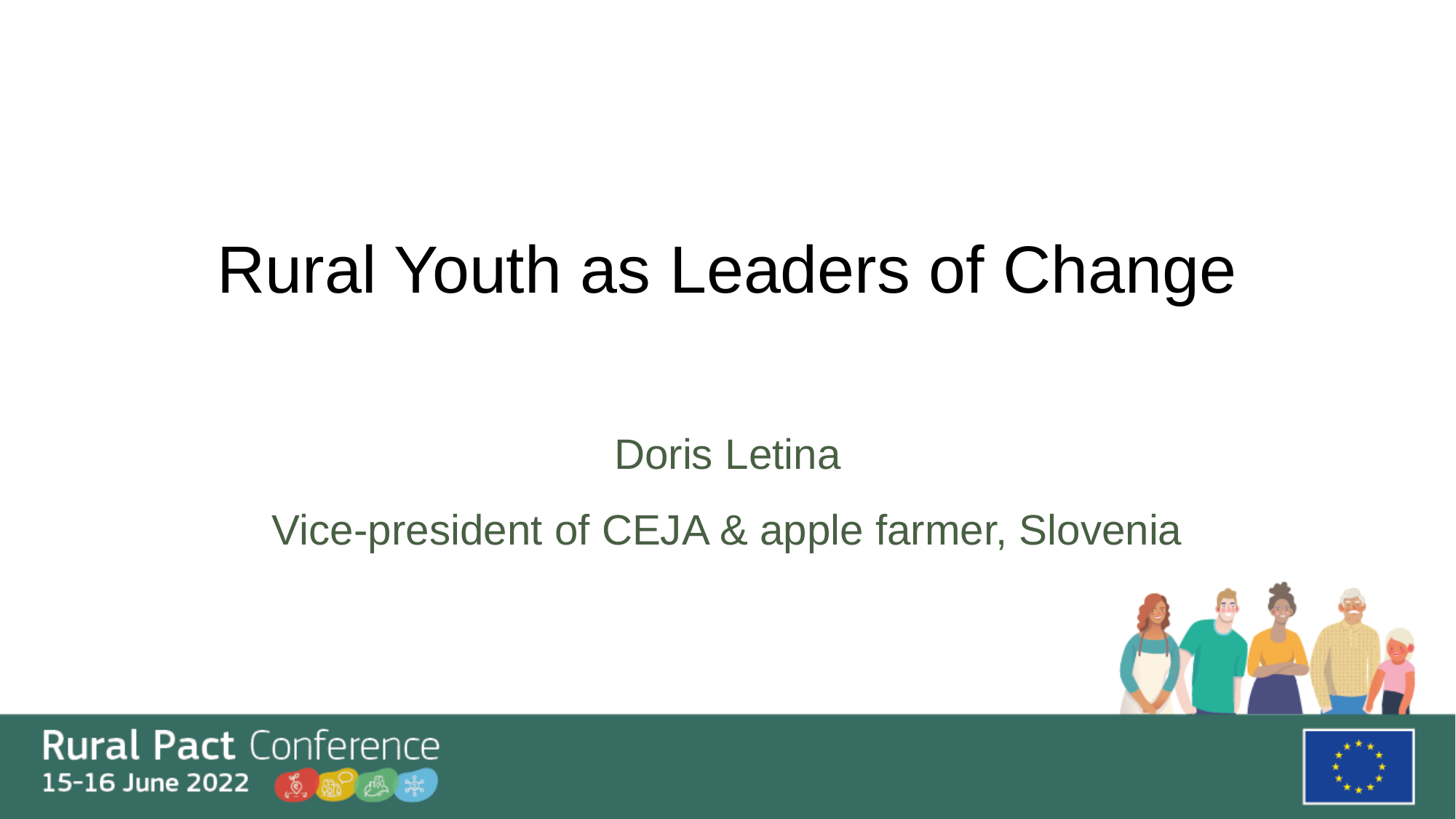

# Rural Youth as Leaders of Change
Doris Letina
Vice-president of CEJA & apple farmer, Slovenia